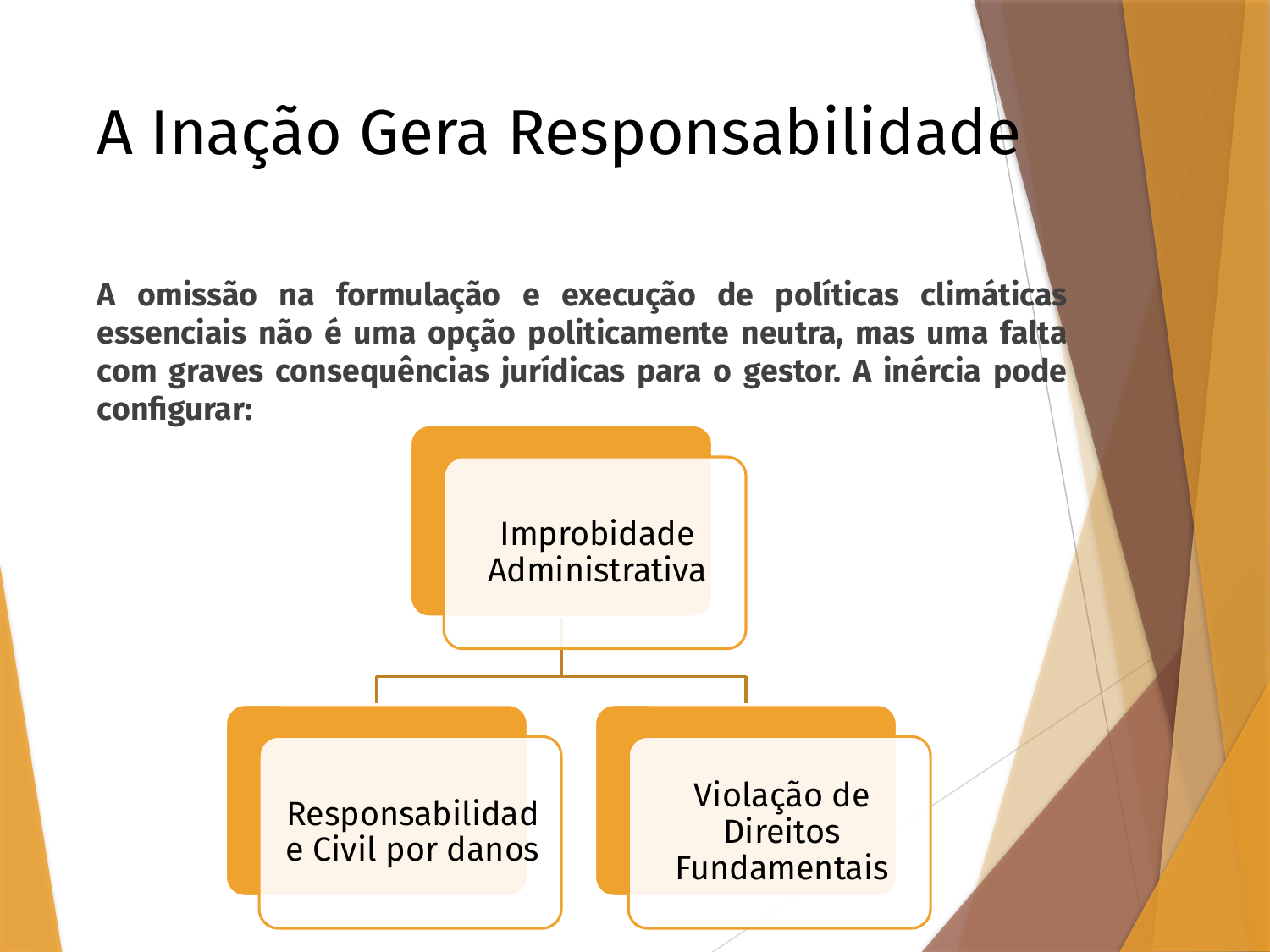

# A Inação Gera Responsabilidade
A omissão na formulação e execução de políticas climáticas essenciais não é uma opção politicamente neutra, mas uma falta com graves consequências jurídicas para o gestor. A inércia pode configurar:

Improbidade Administrativa
Responsabilidade Civil por danos
Violação de Direitos Fundamentais